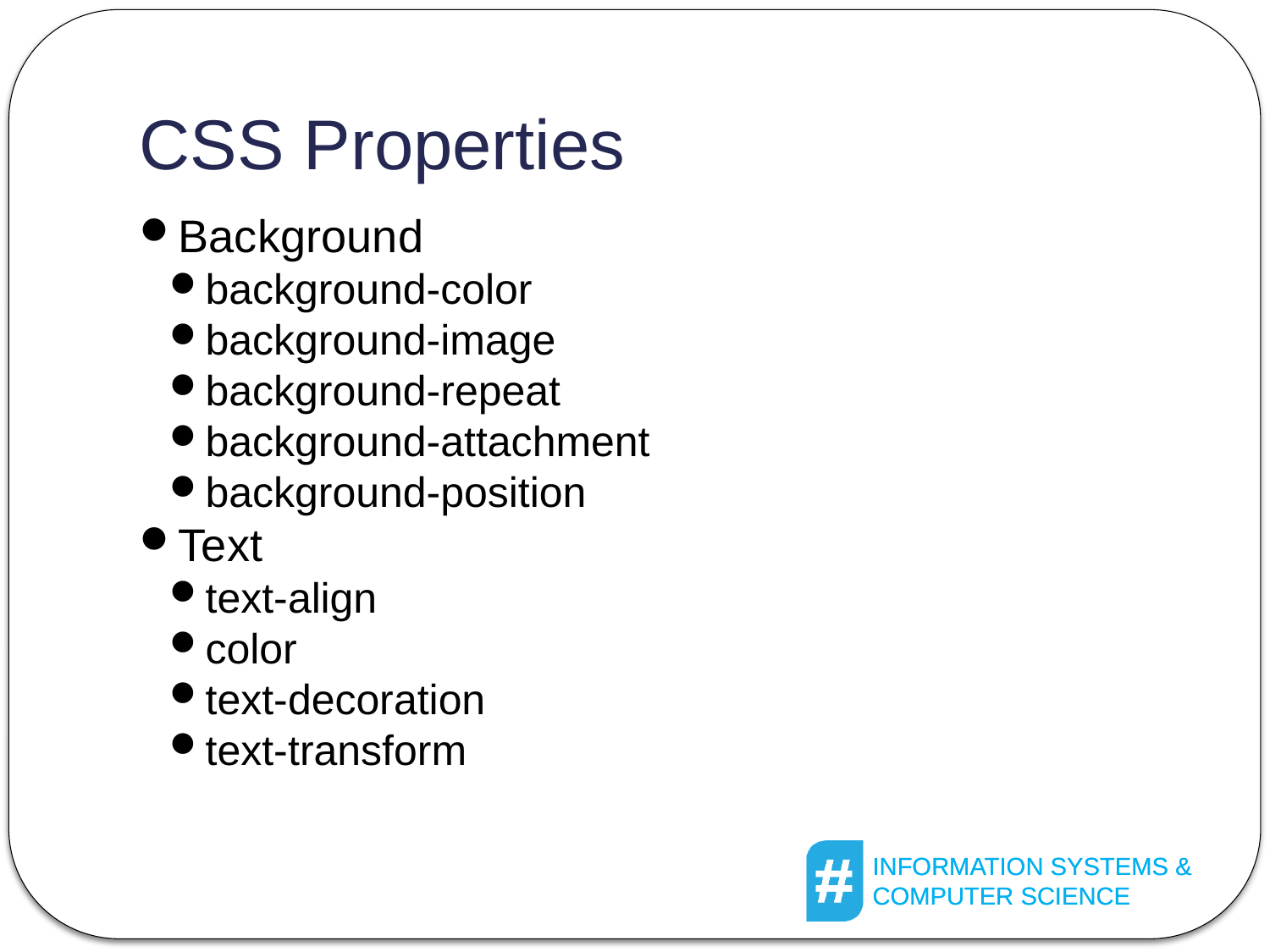

CSS Properties
Background
background-color
background-image
background-repeat
background-attachment
background-position
Text
text-align
color
text-decoration
text-transform